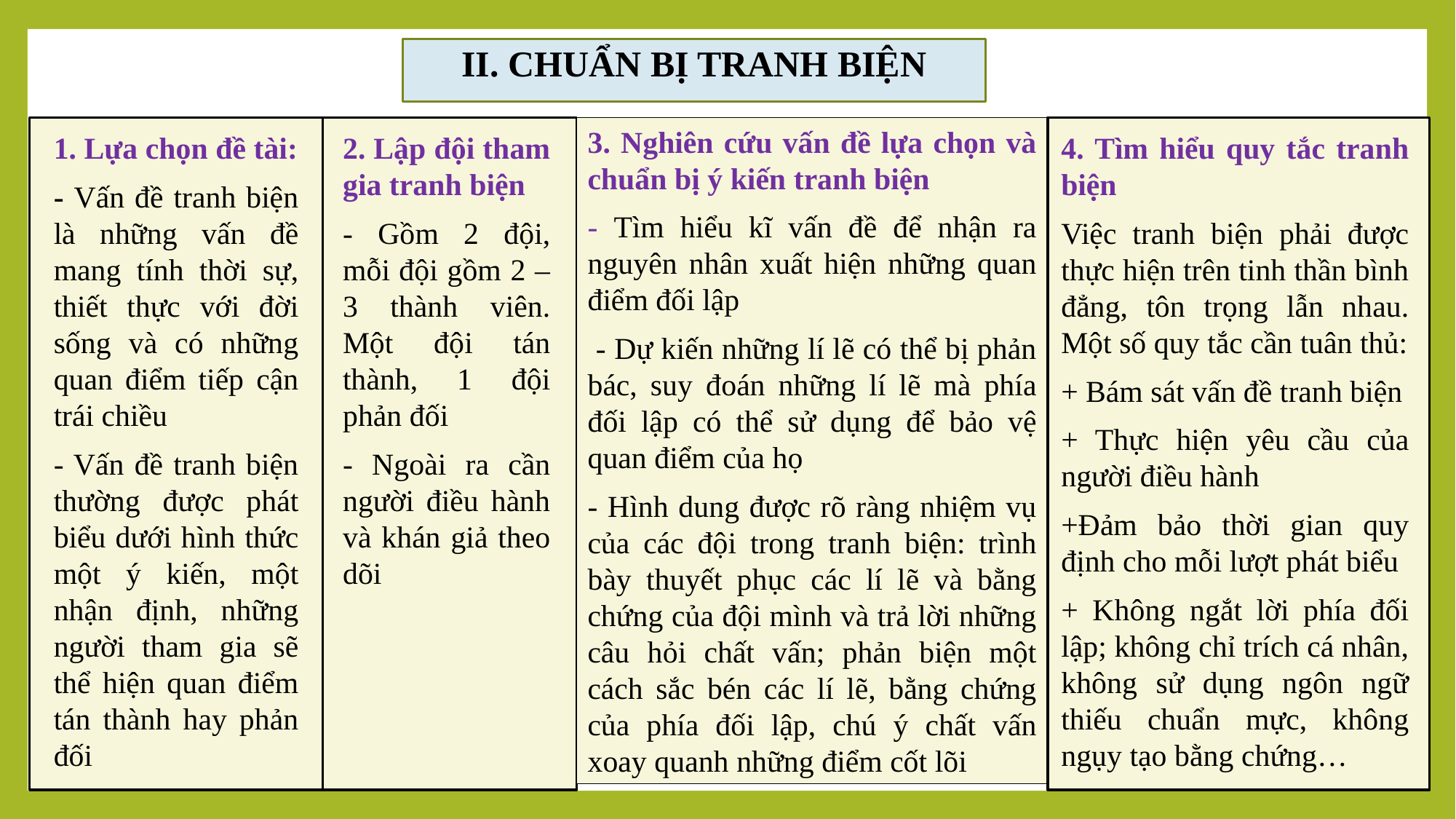

II. CHUẨN BỊ TRANH BIỆN

3. Nghiên cứu vấn đề lựa chọn và chuẩn bị ý kiến tranh biện
- Tìm hiểu kĩ vấn đề để nhận ra nguyên nhân xuất hiện những quan điểm đối lập
 - Dự kiến những lí lẽ có thể bị phản bác, suy đoán những lí lẽ mà phía đối lập có thể sử dụng để bảo vệ quan điểm của họ
- Hình dung được rõ ràng nhiệm vụ của các đội trong tranh biện: trình bày thuyết phục các lí lẽ và bằng chứng của đội mình và trả lời những câu hỏi chất vấn; phản biện một cách sắc bén các lí lẽ, bằng chứng của phía đối lập, chú ý chất vấn xoay quanh những điểm cốt lõi

4. Tìm hiểu quy tắc tranh biện
Việc tranh biện phải được thực hiện trên tinh thần bình đẳng, tôn trọng lẫn nhau. Một số quy tắc cần tuân thủ:
+ Bám sát vấn đề tranh biện
+ Thực hiện yêu cầu của người điều hành
+Đảm bảo thời gian quy định cho mỗi lượt phát biểu
+ Không ngắt lời phía đối lập; không chỉ trích cá nhân, không sử dụng ngôn ngữ thiếu chuẩn mực, không ngụy tạo bằng chứng…
1. Lựa chọn đề tài:
- Vấn đề tranh biện là những vấn đề mang tính thời sự, thiết thực với đời sống và có những quan điểm tiếp cận trái chiều
- Vấn đề tranh biện thường được phát biểu dưới hình thức một ý kiến, một nhận định, những người tham gia sẽ thể hiện quan điểm tán thành hay phản đối
2. Lập đội tham gia tranh biện
- Gồm 2 đội, mỗi đội gồm 2 – 3 thành viên. Một đội tán thành, 1 đội phản đối
- Ngoài ra cần người điều hành và khán giả theo dõi